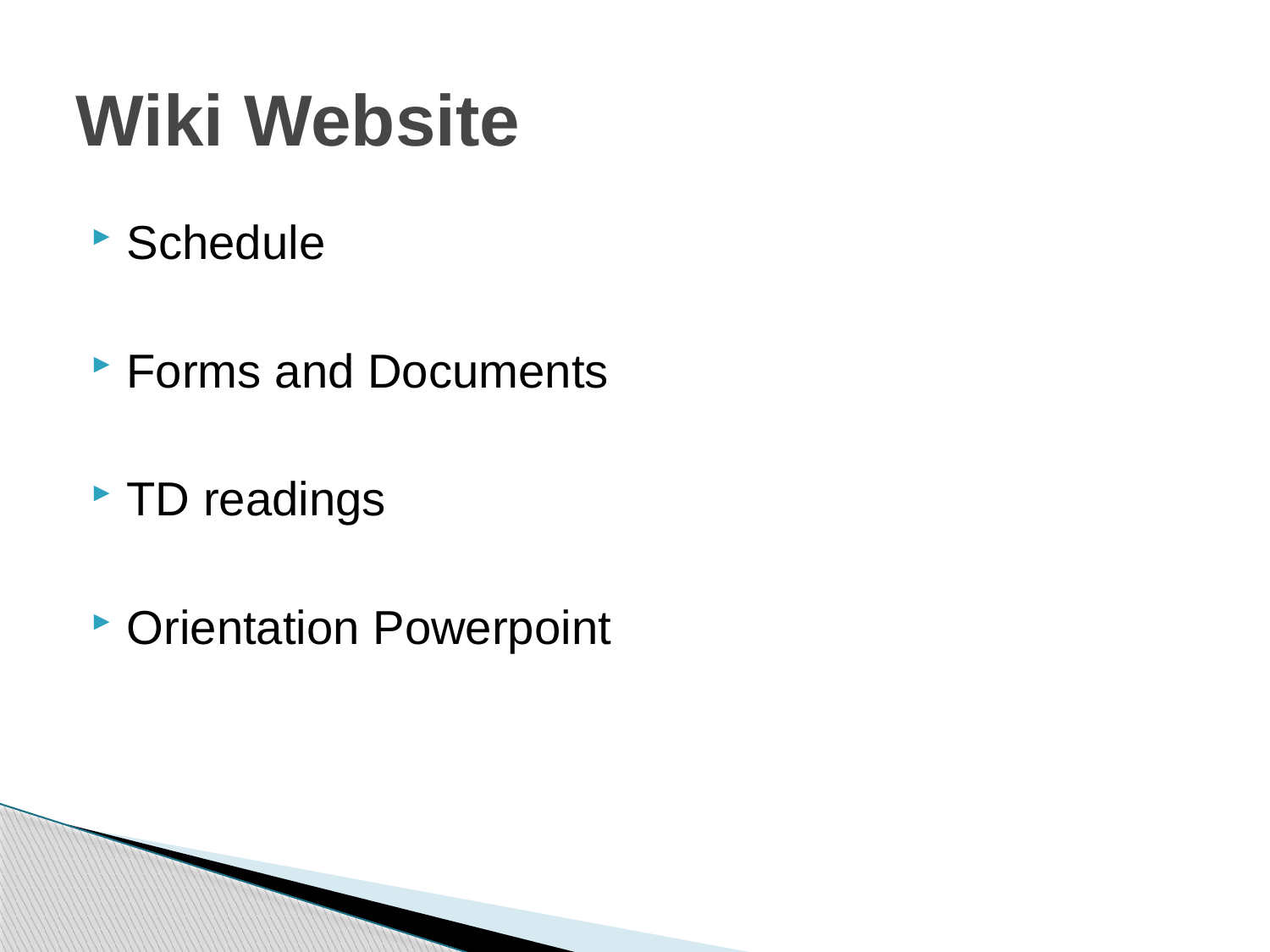

# Wiki Website
Schedule

Forms and Documents

TD readings

Orientation Powerpoint